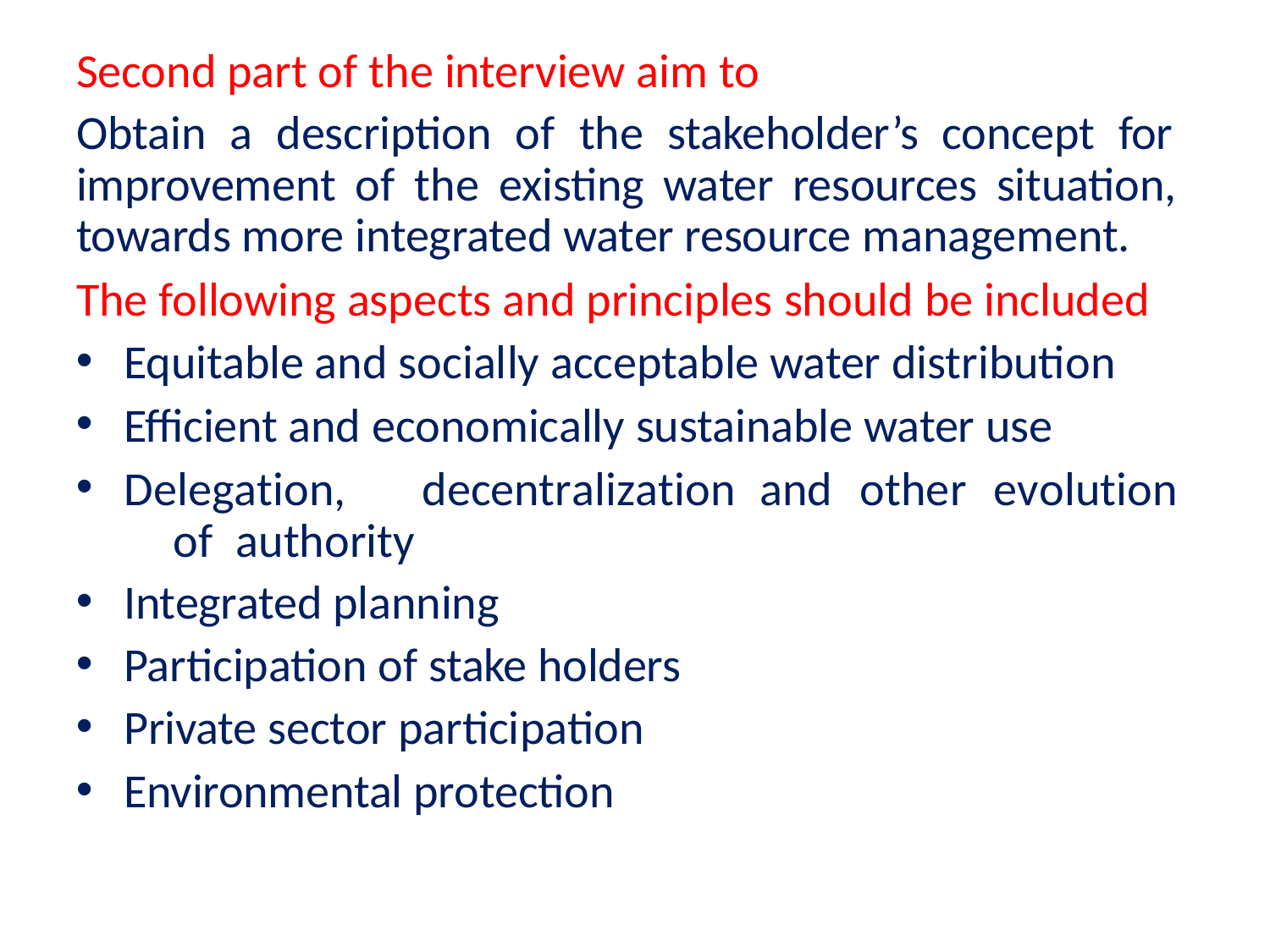

Second part of the interview aim to
Obtain a description of the stakeholder’s concept for  improvement of the existing water resources situation,  towards more integrated water resource management.
The following aspects and principles should be included
Equitable and socially acceptable water distribution
Efficient and economically sustainable water use
Delegation,	decentralization	and	other	evolution	of  authority
Integrated planning
Participation of stake holders
Private sector participation
Environmental protection